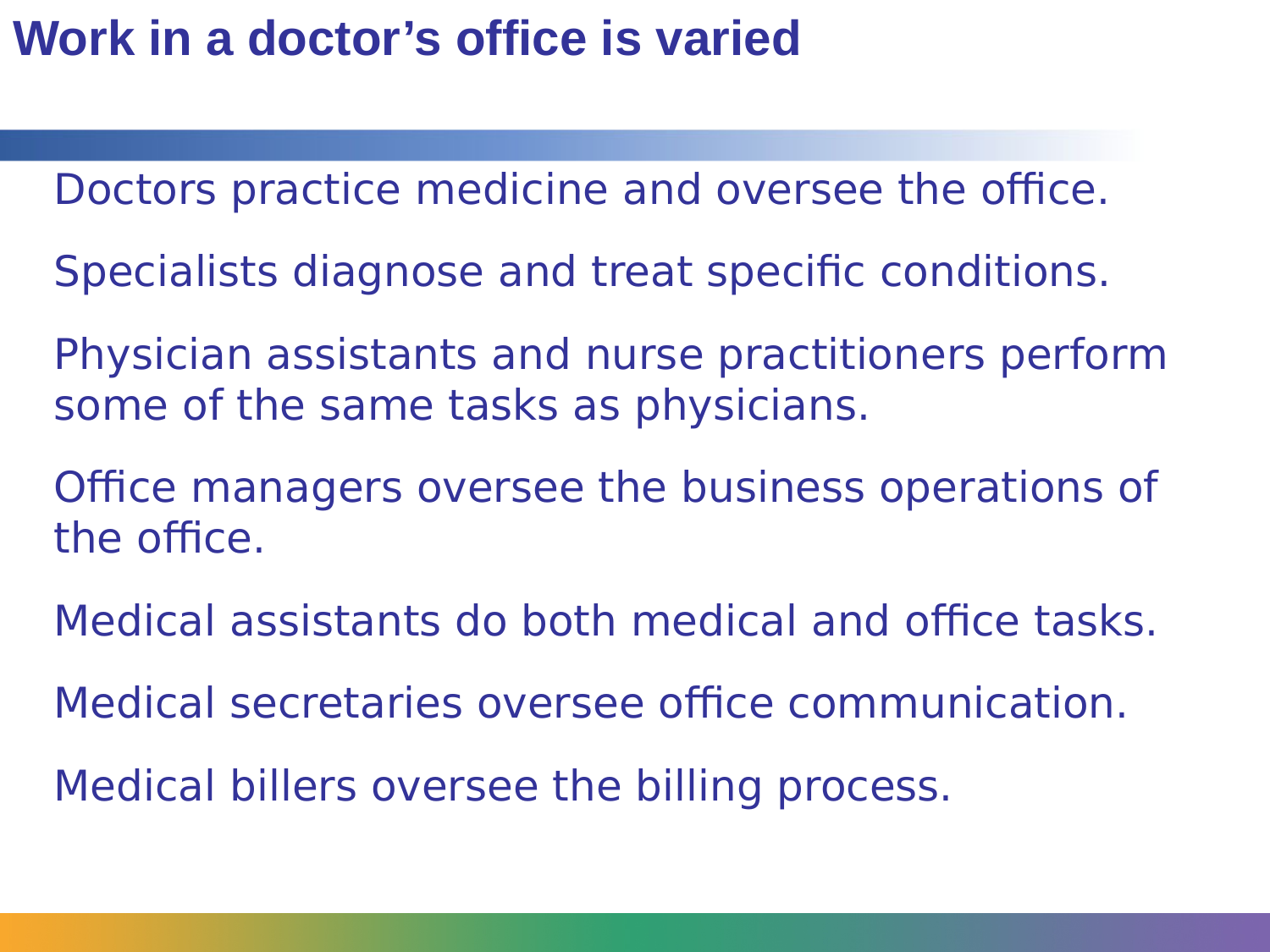

Work in a doctor’s office is varied
Doctors practice medicine and oversee the office.
Specialists diagnose and treat specific conditions.
Physician assistants and nurse practitioners perform some of the same tasks as physicians.
Office managers oversee the business operations of the office.
Medical assistants do both medical and office tasks.
Medical secretaries oversee office communication.
Medical billers oversee the billing process.